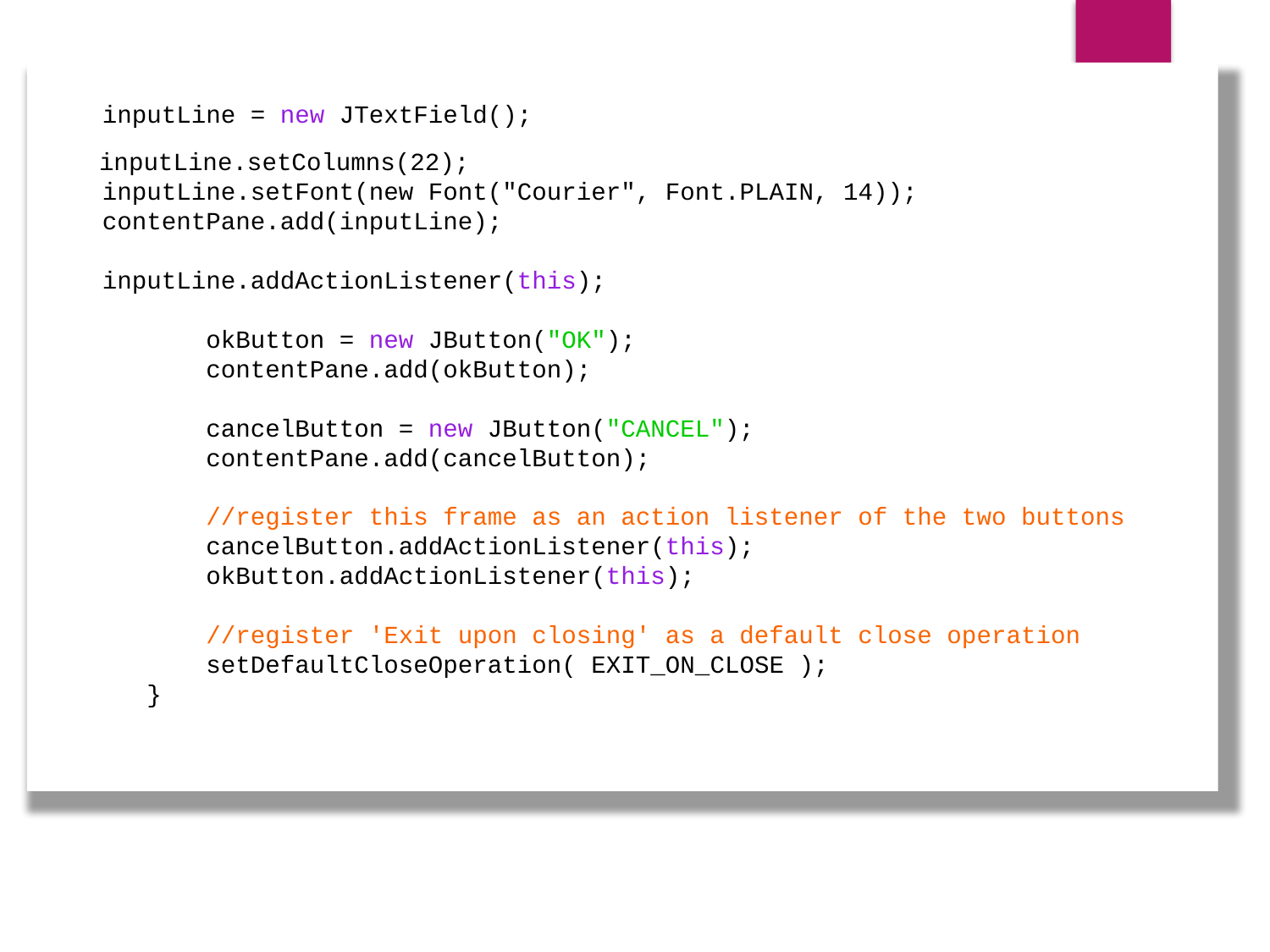

# JTextField
 inputLine = new JTextField();
    inputLine.setColumns(22);
 inputLine.setFont(new Font("Courier", Font.PLAIN, 14));
 contentPane.add(inputLine);
 inputLine.addActionListener(this);
        okButton = new JButton("OK");
        contentPane.add(okButton);
        cancelButton = new JButton("CANCEL");
        contentPane.add(cancelButton);
        //register this frame as an action listener of the two buttons
        cancelButton.addActionListener(this);
        okButton.addActionListener(this);
        //register 'Exit upon closing' as a default close operation
        setDefaultCloseOperation( EXIT_ON_CLOSE );
    }